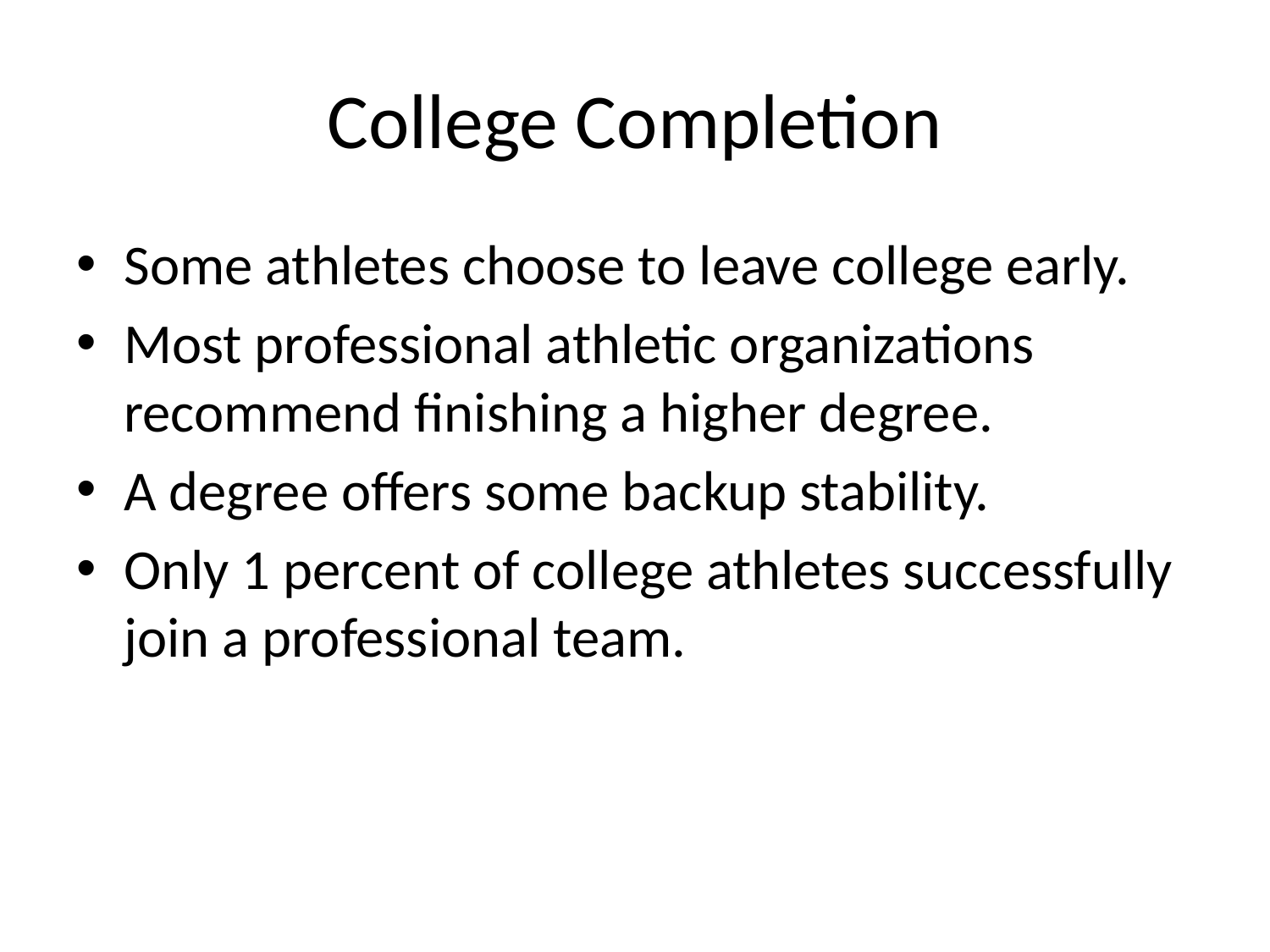

# College Completion
Some athletes choose to leave college early.
Most professional athletic organizations recommend finishing a higher degree.
A degree offers some backup stability.
Only 1 percent of college athletes successfully join a professional team.